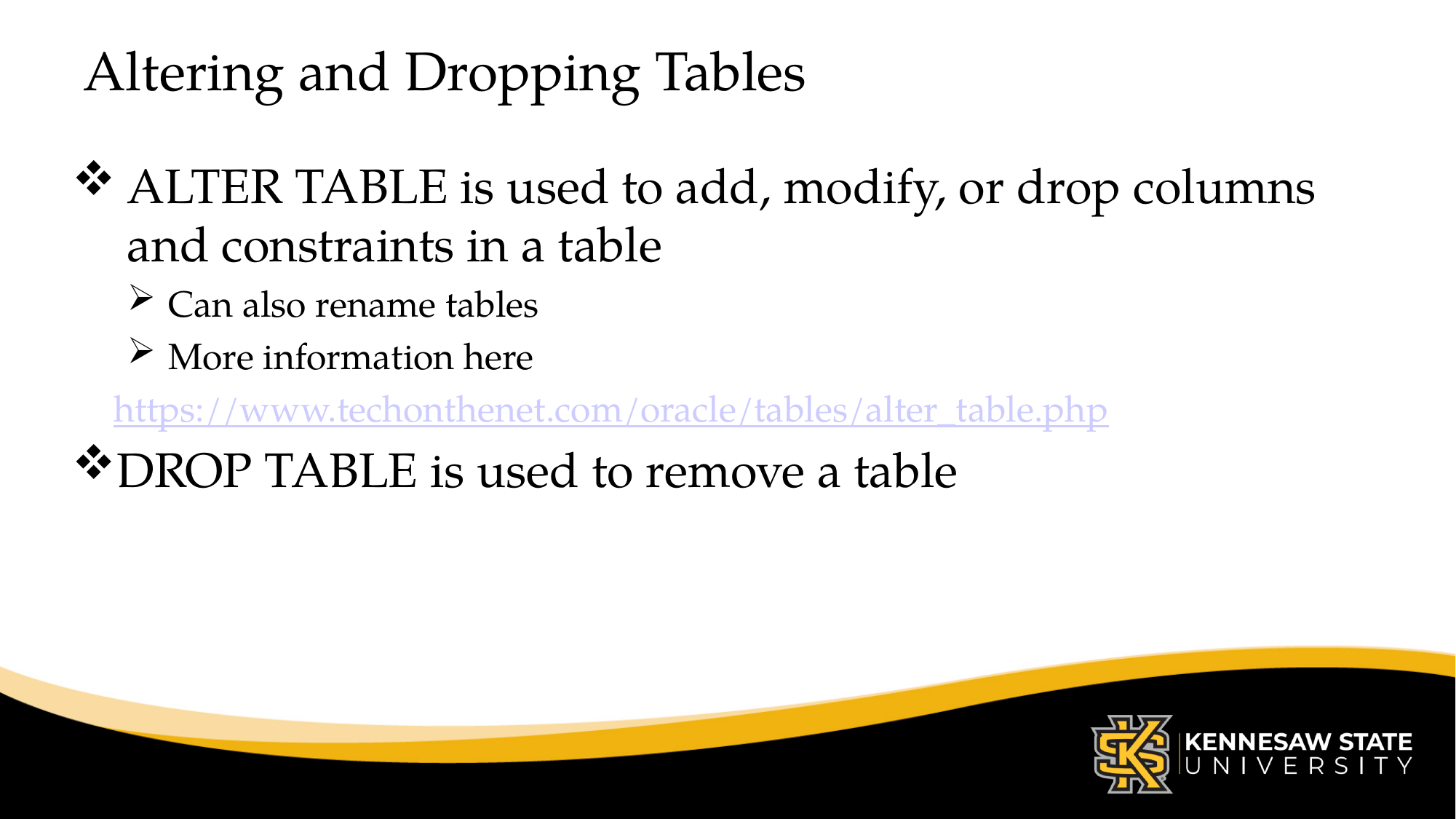

# Altering and Dropping Tables
ALTER TABLE is used to add, modify, or drop columns and constraints in a table
Can also rename tables
More information here
https://www.techonthenet.com/oracle/tables/alter_table.php
DROP TABLE is used to remove a table